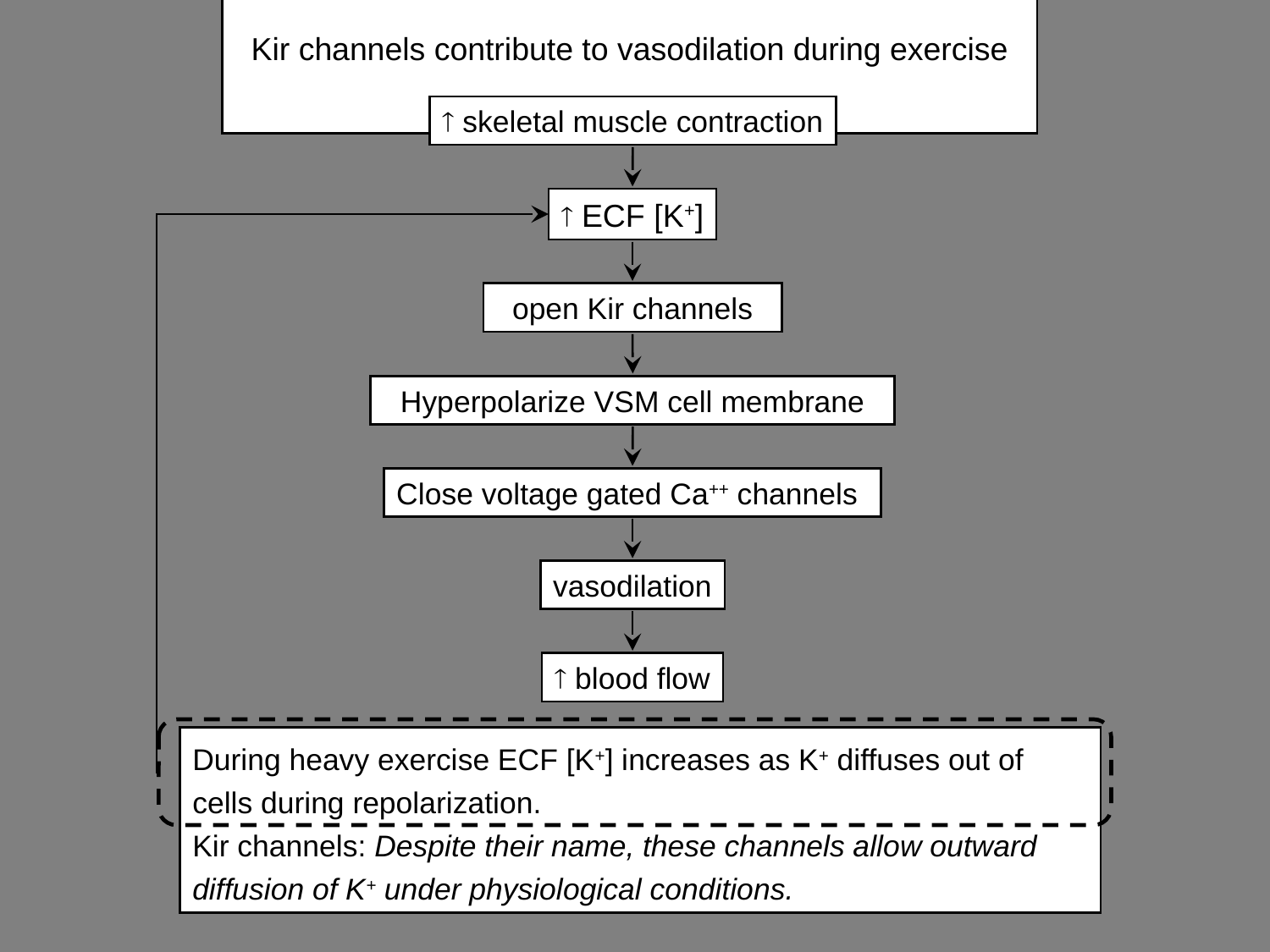

# Kir channels contribute to vasodilation during exercise
↑ skeletal muscle contraction
↑ ECF [K+]
open Kir channels
Hyperpolarize VSM cell membrane
Close voltage gated Ca++ channels
vasodilation
↑ blood flow

During heavy exercise ECF [K+] increases as K+ diffuses out of cells during repolarization.
Kir channels: Despite their name, these channels allow outward diffusion of K+ under physiological conditions.